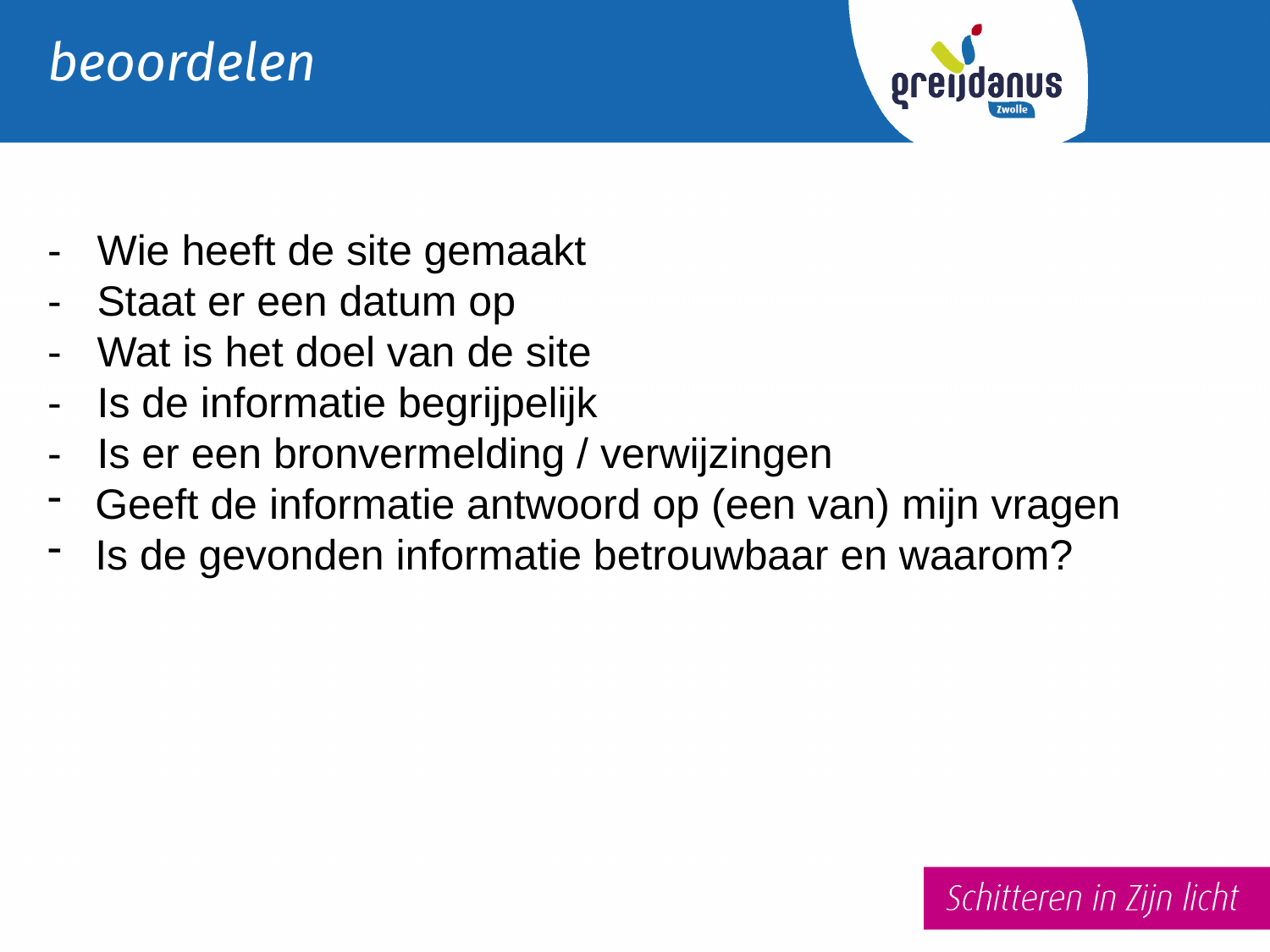

# beoordelen

-   Wie heeft de site gemaakt
-   Staat er een datum op
-   Wat is het doel van de site
-   Is de informatie begrijpelijk
-   Is er een bronvermelding / verwijzingen
Geeft de informatie antwoord op (een van) mijn vragen
Is de gevonden informatie betrouwbaar en waarom?